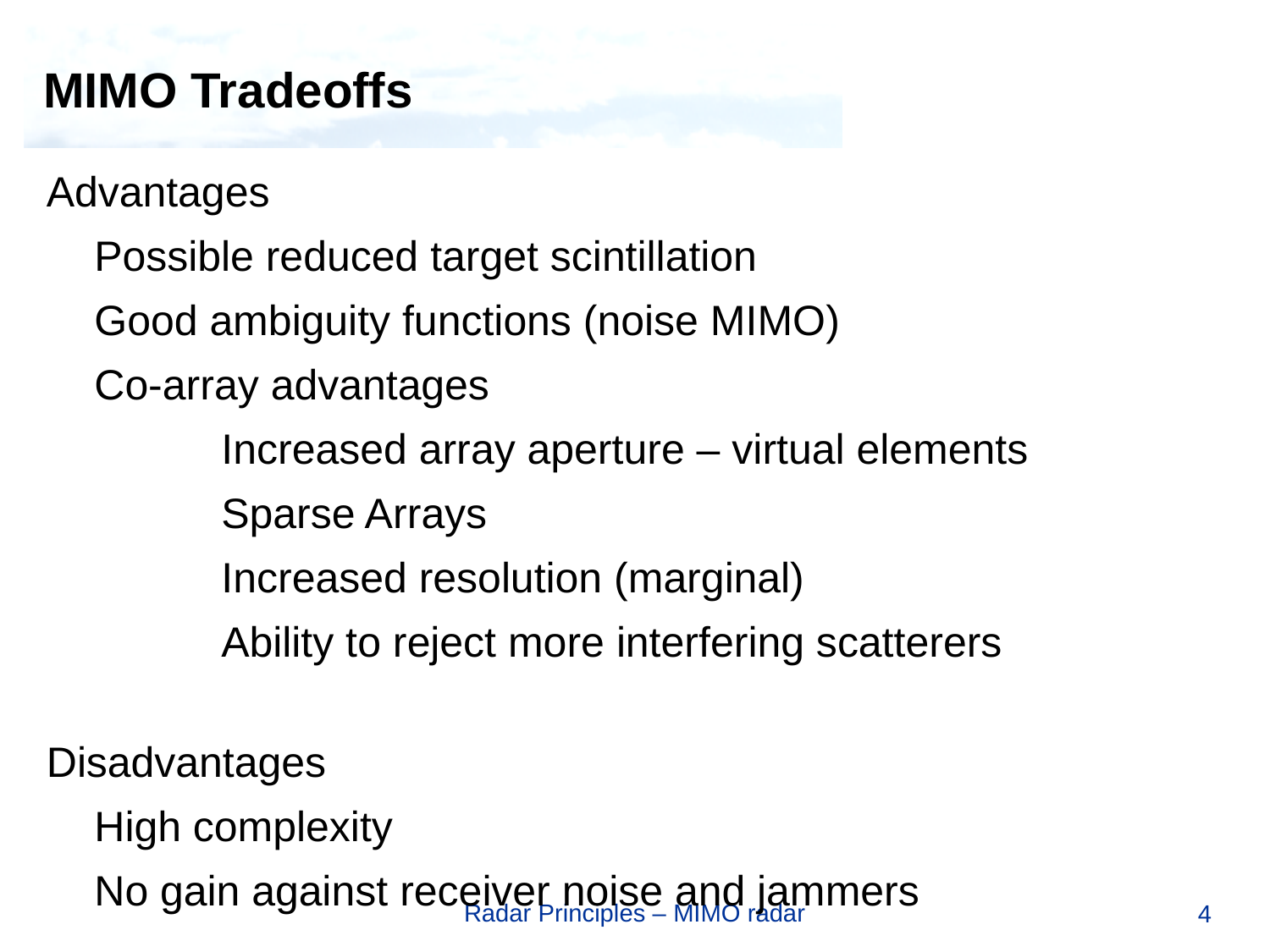

# MIMO Tradeoffs
Advantages
	Possible reduced target scintillation
	Good ambiguity functions (noise MIMO)
	Co-array advantages
		Increased array aperture – virtual elements
		Sparse Arrays
		Increased resolution (marginal)
		Ability to reject more interfering scatterers
Disadvantages
	High complexity
	No gain against receiver noise and jammers
Radar Principles – MIMO radar
4